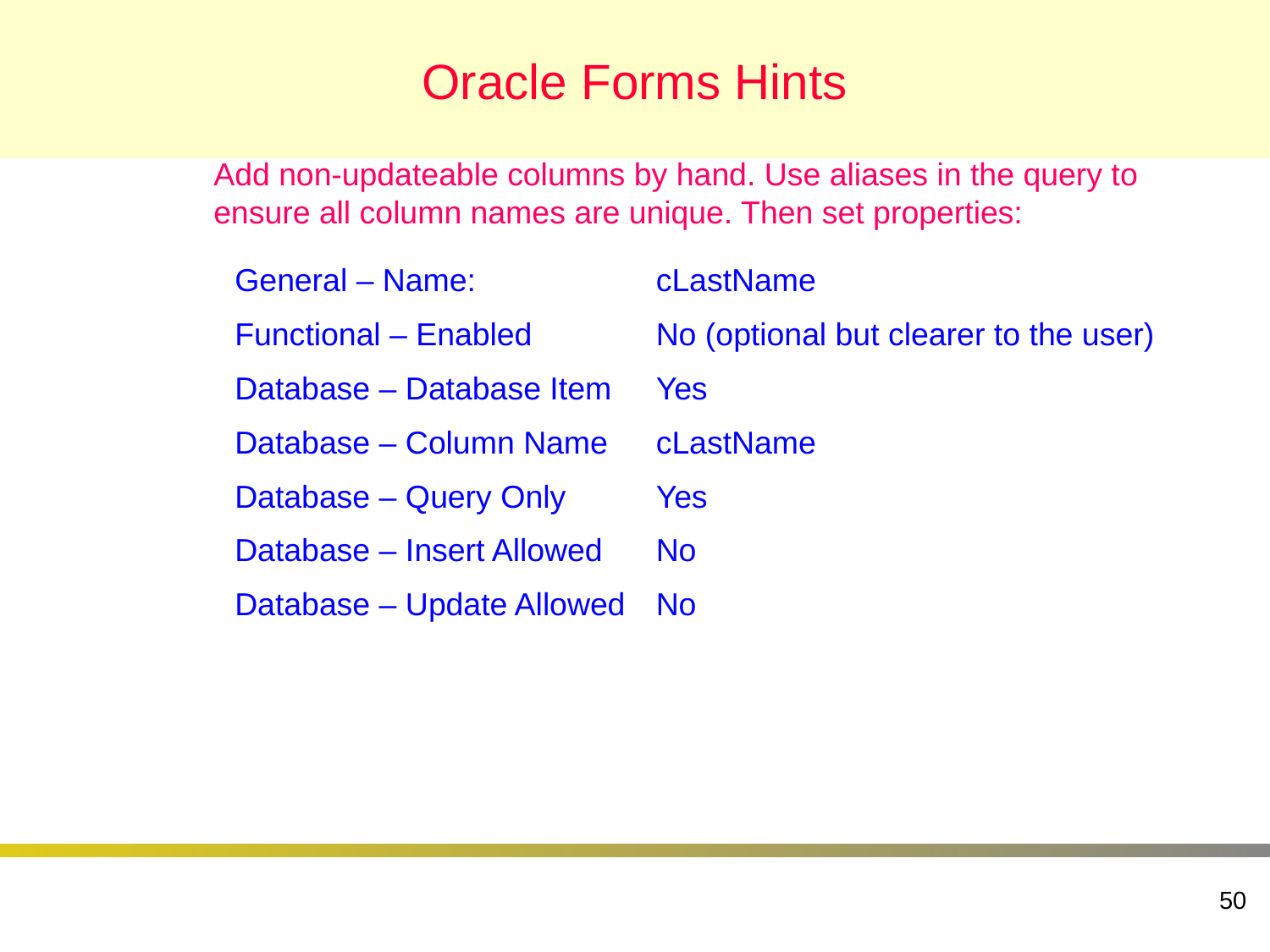

# Oracle Forms Hints
Add non-updateable columns by hand. Use aliases in the query to ensure all column names are unique. Then set properties:
General – Name:	cLastName
Functional – Enabled	No (optional but clearer to the user)
Database – Database Item	Yes
Database – Column Name	cLastName
Database – Query Only	Yes
Database – Insert Allowed	No
Database – Update Allowed	No
50